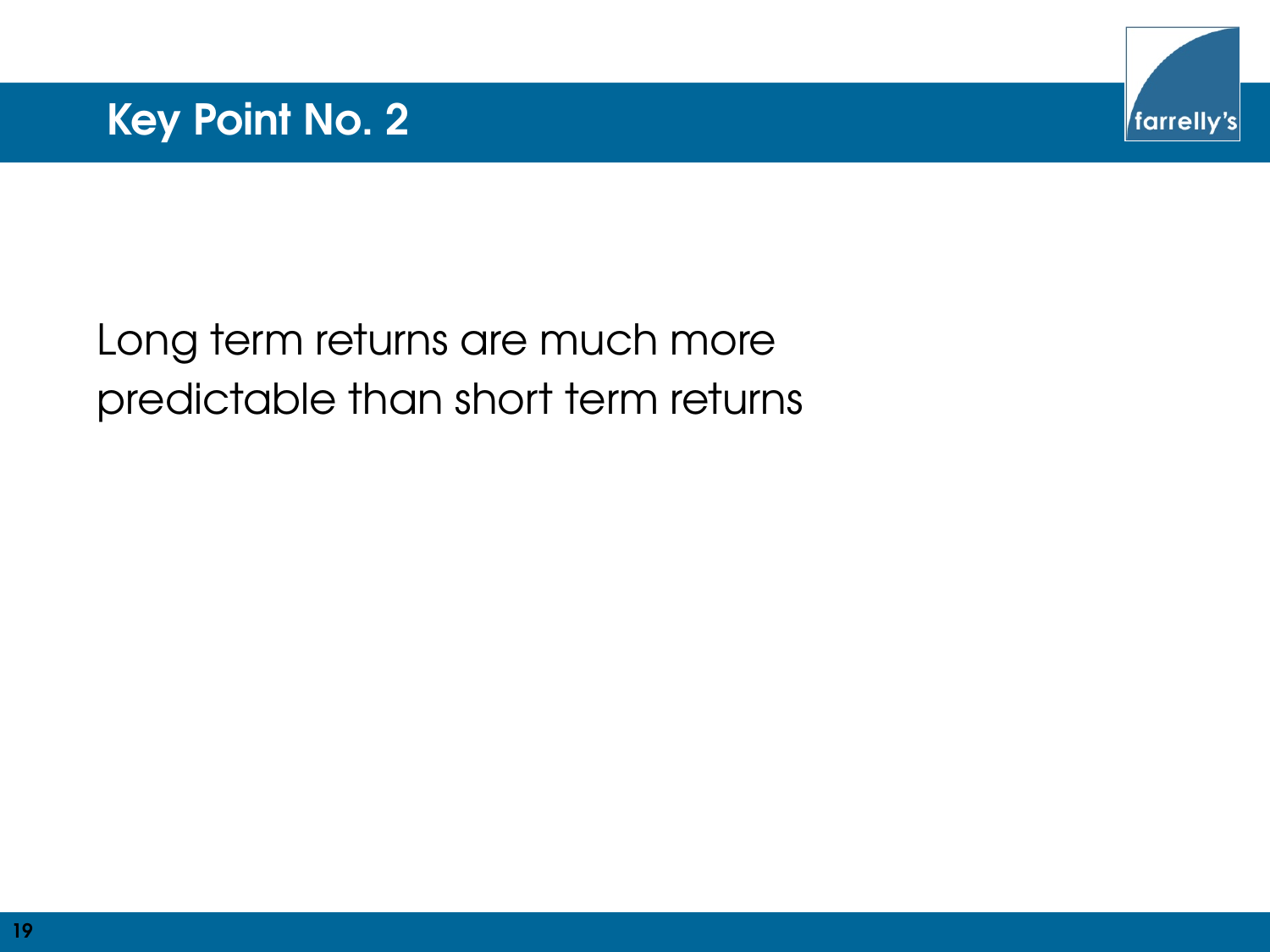

Key Point No. 2
Long term returns are much more
predictable than short term returns
19